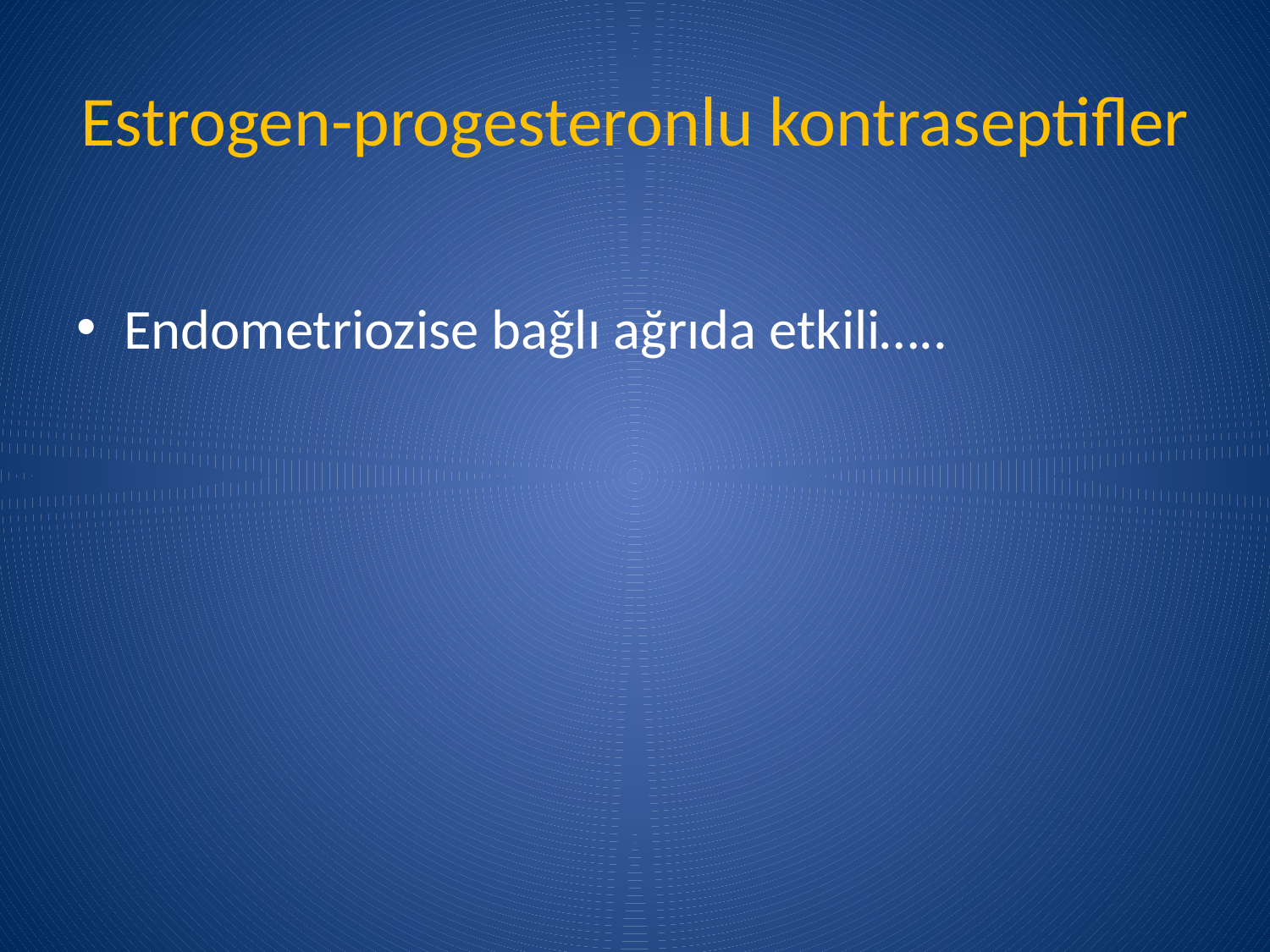

# Estrogen-progesteronlu kontraseptifler
Endometriozise baǧlı ağrıda etkili…..